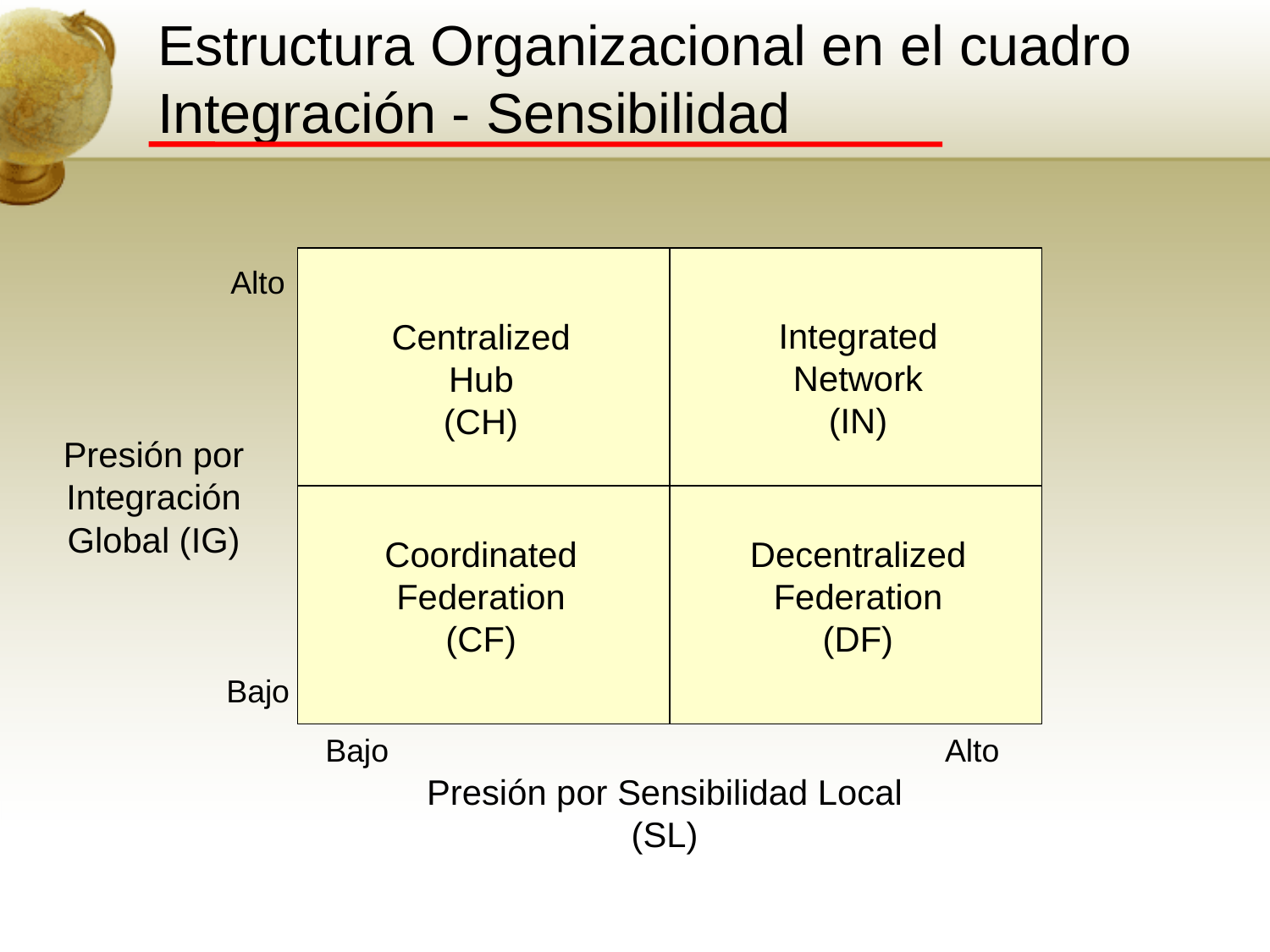

# Estructura Organizacional en el cuadro Integración - Sensibilidad

Alto
Integrated
Network
(IN)
Centralized
Hub
(CH)
Presión por Integración Global (IG)
Coordinated
Federation
(CF)
Decentralized
Federation
(DF)
Bajo
Bajo
Alto
Presión por Sensibilidad Local (SL)